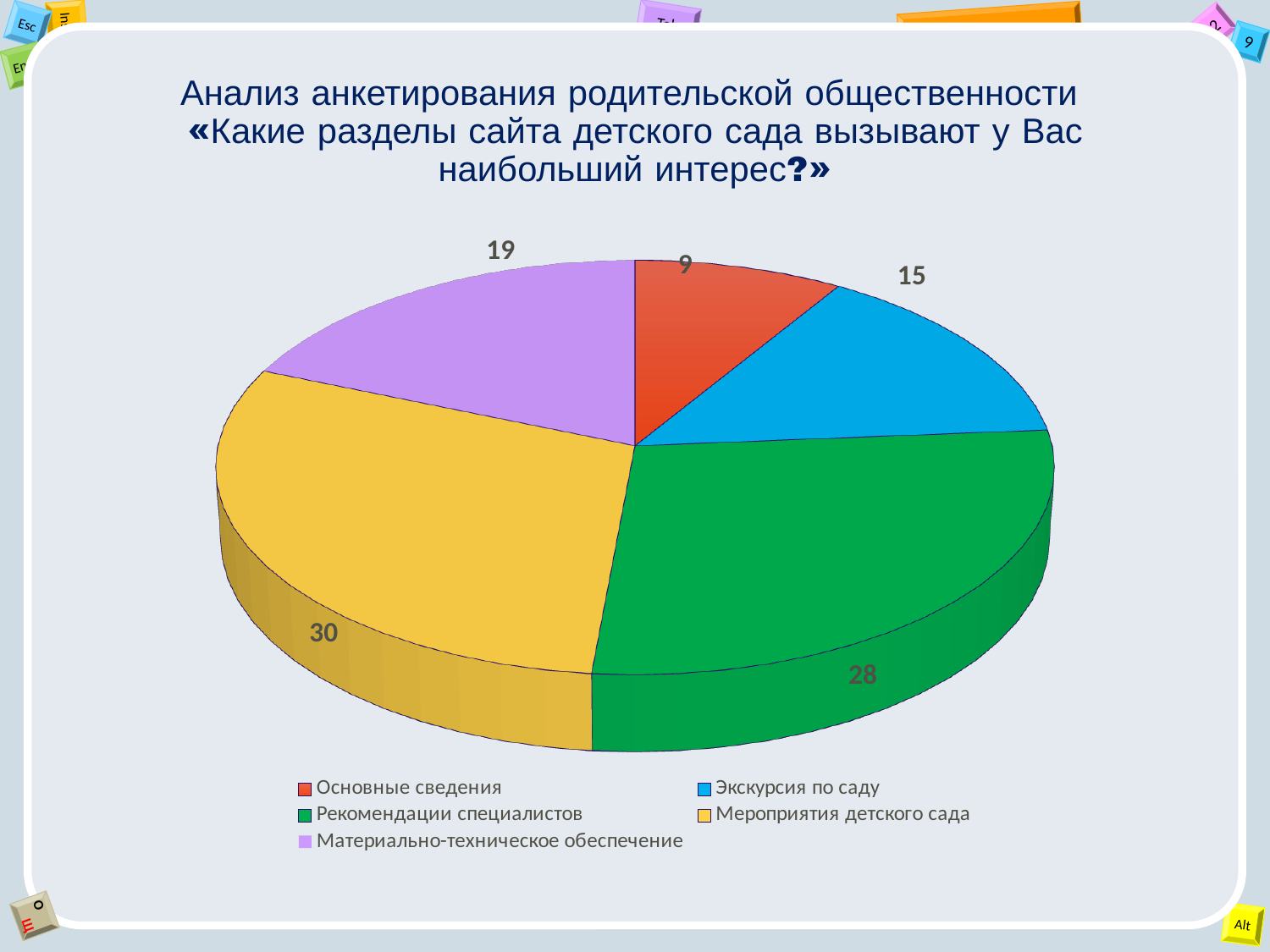

# Анализ анкетирования родительской общественности «Какие разделы сайта детского сада вызывают у Вас наибольший интерес?»

[unsupported chart]